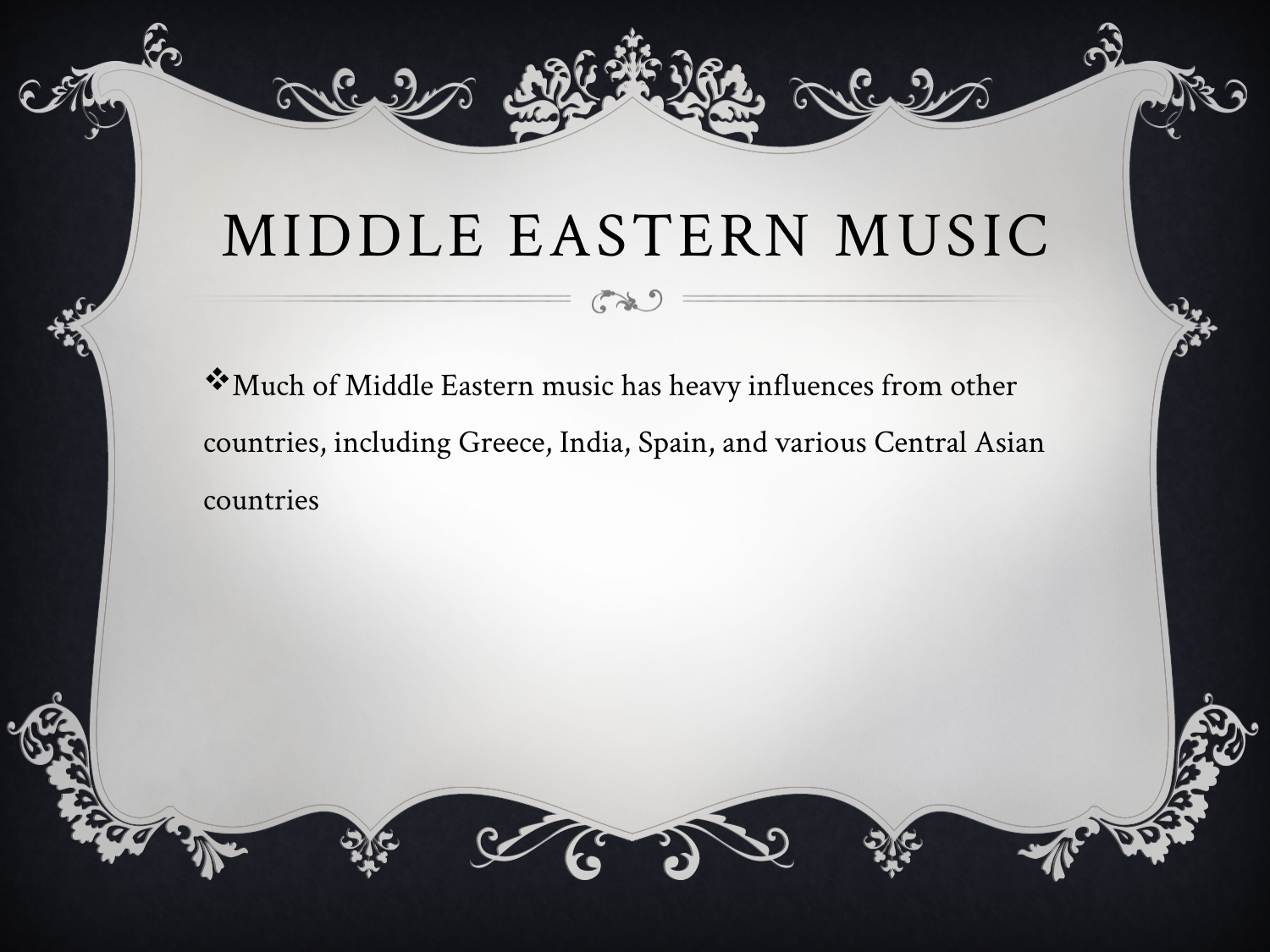

# Middle Eastern Music
Much of Middle Eastern music has heavy influences from other countries, including Greece, India, Spain, and various Central Asian countries